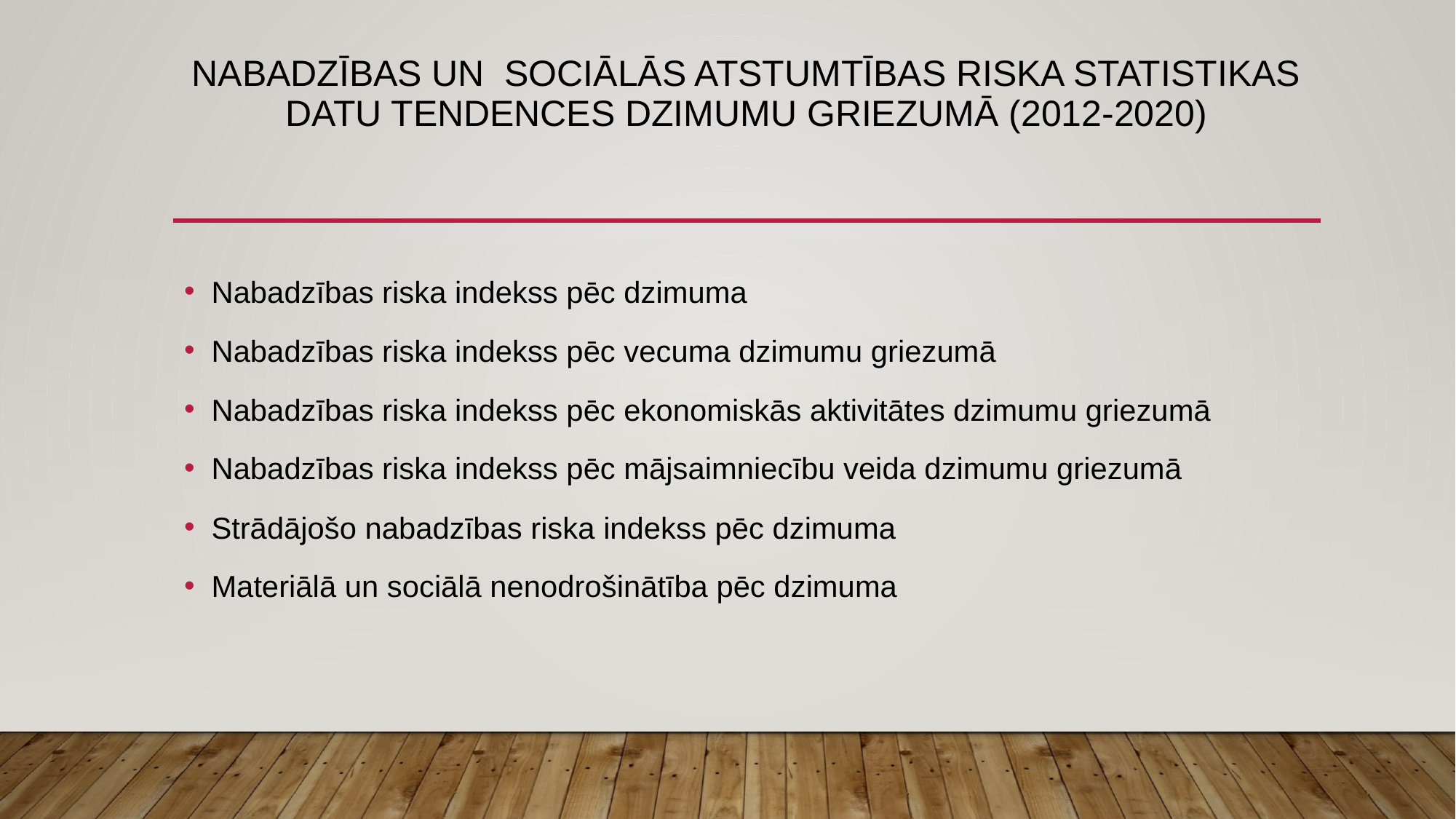

# Nabadzības un  sociālās atstumtības riska Statistikas datu tendences dzimumu griezumā (2012-2020)
Nabadzības riska indekss pēc dzimuma
Nabadzības riska indekss pēc vecuma dzimumu griezumā
Nabadzības riska indekss pēc ekonomiskās aktivitātes dzimumu griezumā
Nabadzības riska indekss pēc mājsaimniecību veida dzimumu griezumā
Strādājošo nabadzības riska indekss pēc dzimuma
Materiālā un sociālā nenodrošinātība pēc dzimuma